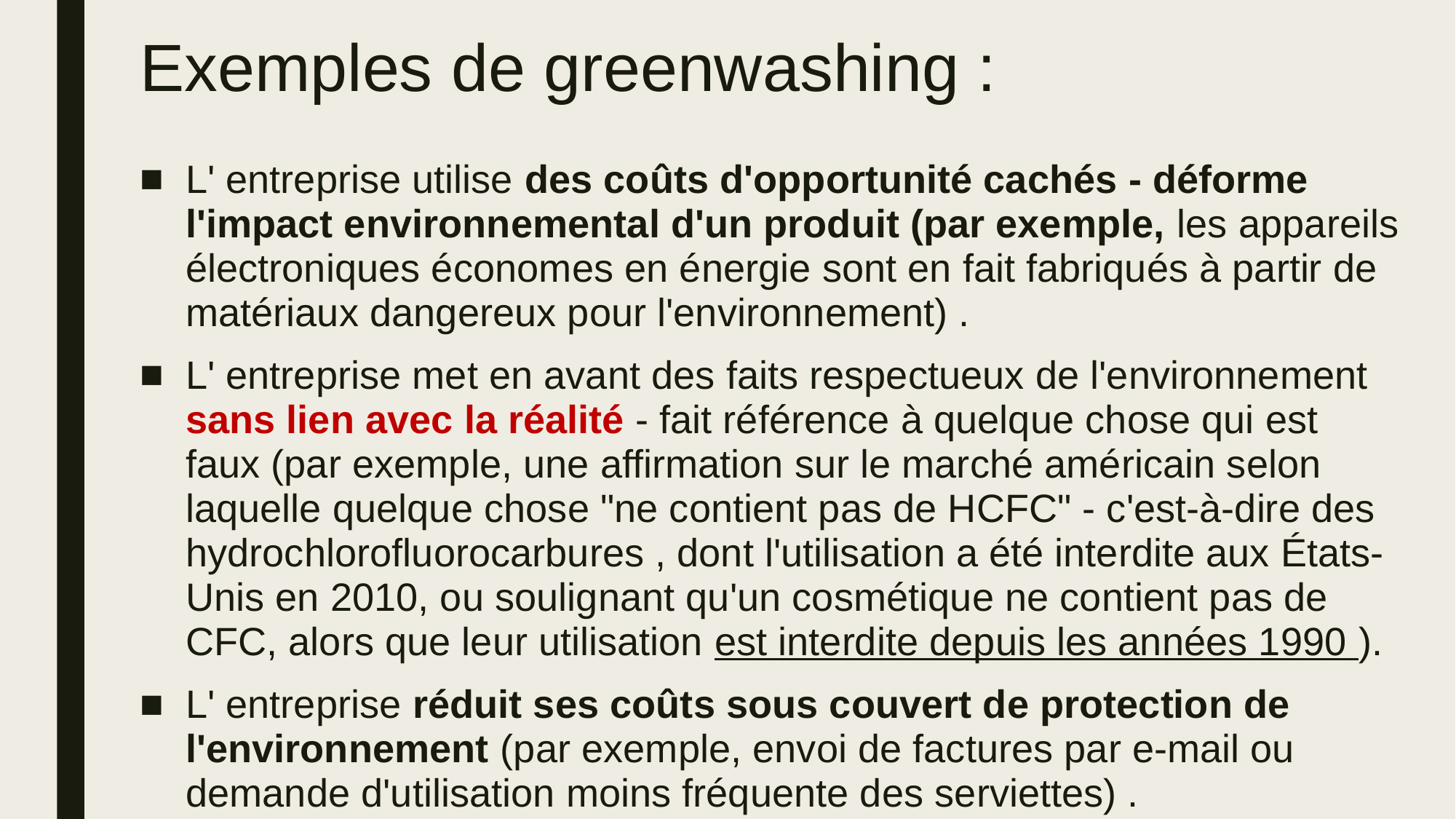

# Exemples de greenwashing :
L' entreprise utilise des coûts d'opportunité cachés - déforme l'impact environnemental d'un produit (par exemple, les appareils électroniques économes en énergie sont en fait fabriqués à partir de matériaux dangereux pour l'environnement) .
L' entreprise met en avant des faits respectueux de l'environnement sans lien avec la réalité - fait référence à quelque chose qui est faux (par exemple, une affirmation sur le marché américain selon laquelle quelque chose "ne contient pas de HCFC" - c'est-à-dire des hydrochlorofluorocarbures , dont l'utilisation a été interdite aux États-Unis en 2010, ou soulignant qu'un cosmétique ne contient pas de CFC, alors que leur utilisation est interdite depuis les années 1990 ).
L' entreprise réduit ses coûts sous couvert de protection de l'environnement (par exemple, envoi de factures par e-mail ou demande d'utilisation moins fréquente des serviettes) .